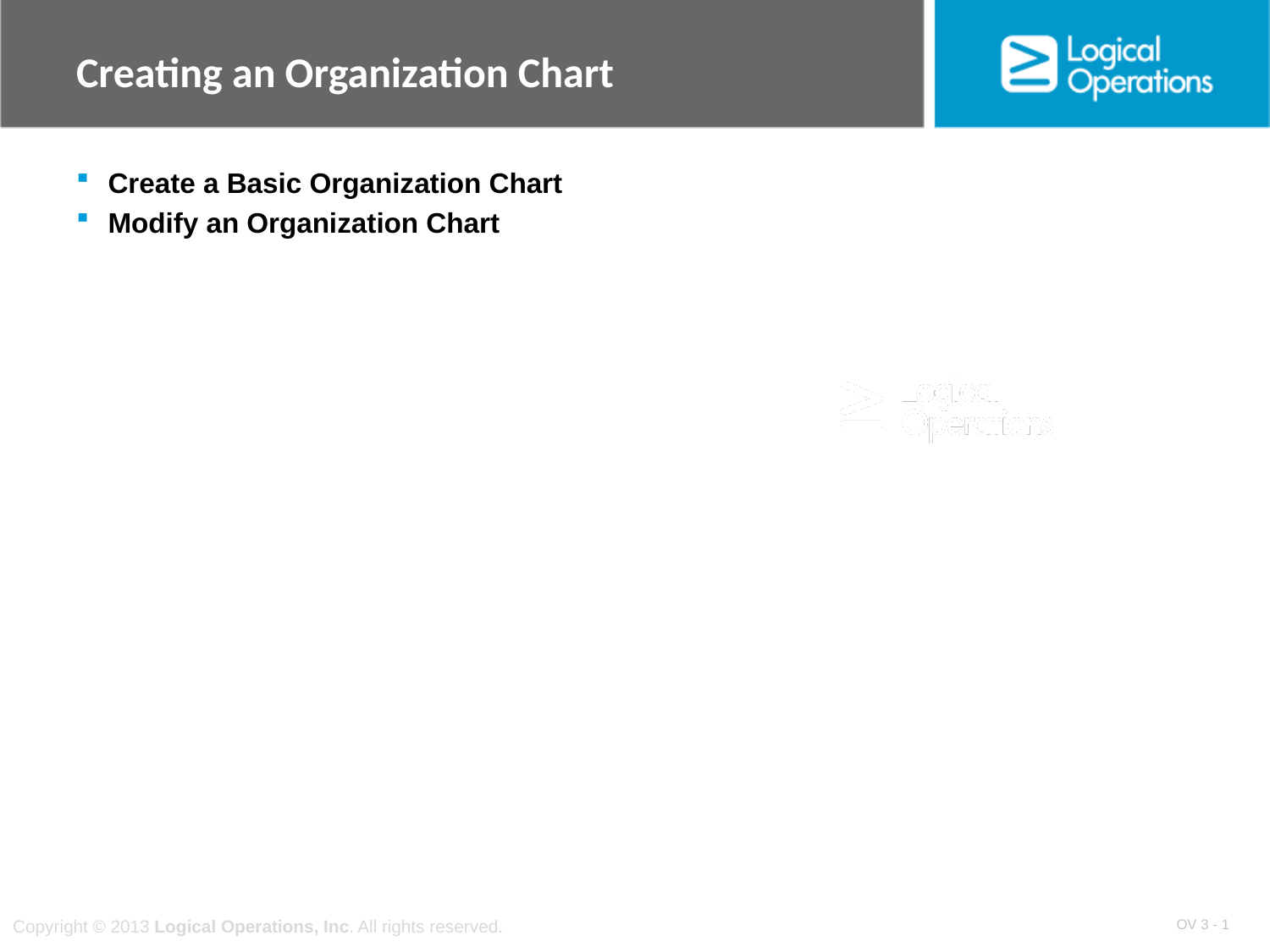

# Creating an Organization Chart
Create a Basic Organization Chart
Modify an Organization Chart